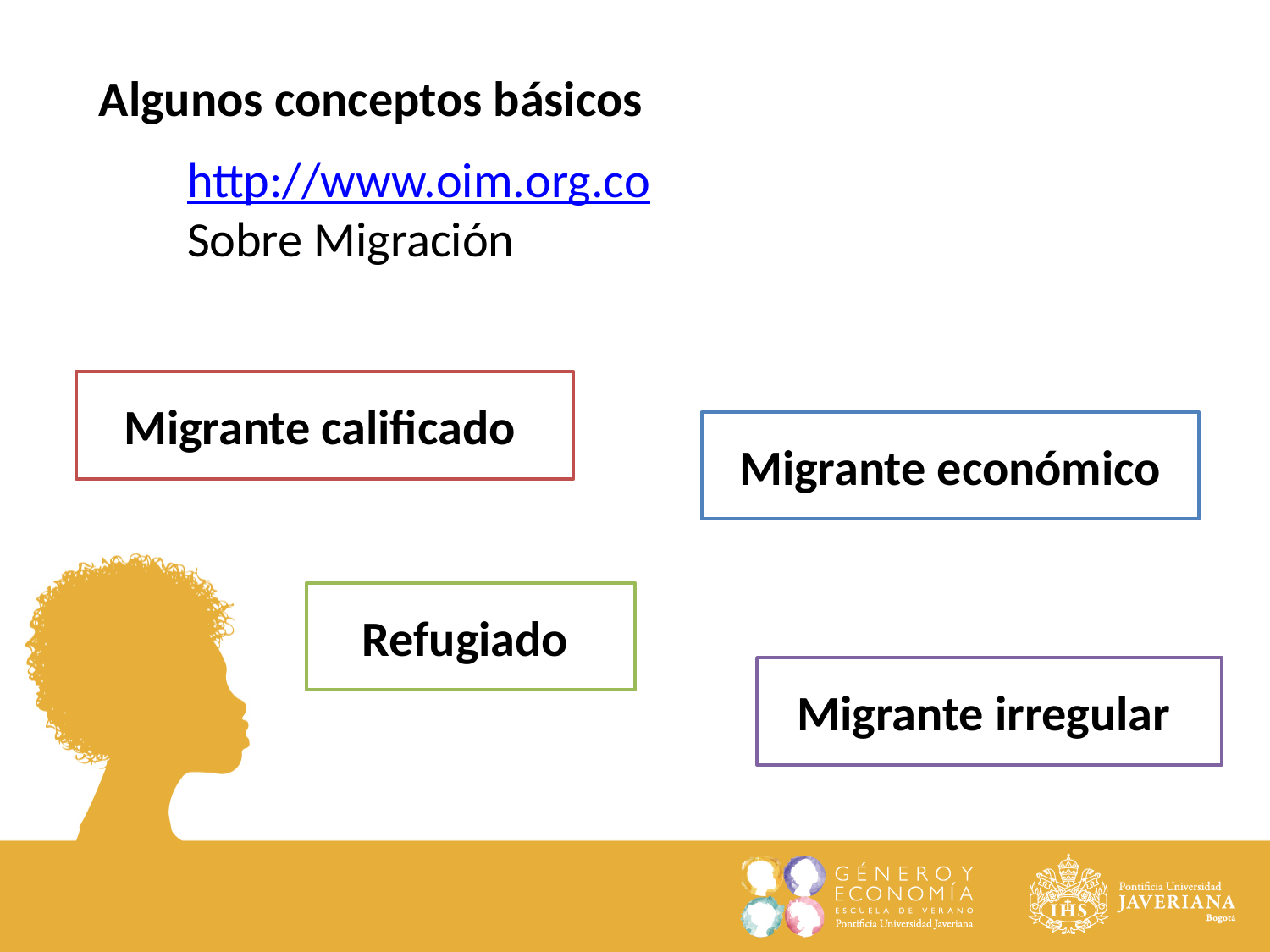

Algunos conceptos básicos
http://www.oim.org.co
Sobre Migración

Migrante calificado
Migrante económico
Refugiado
Migrante irregular